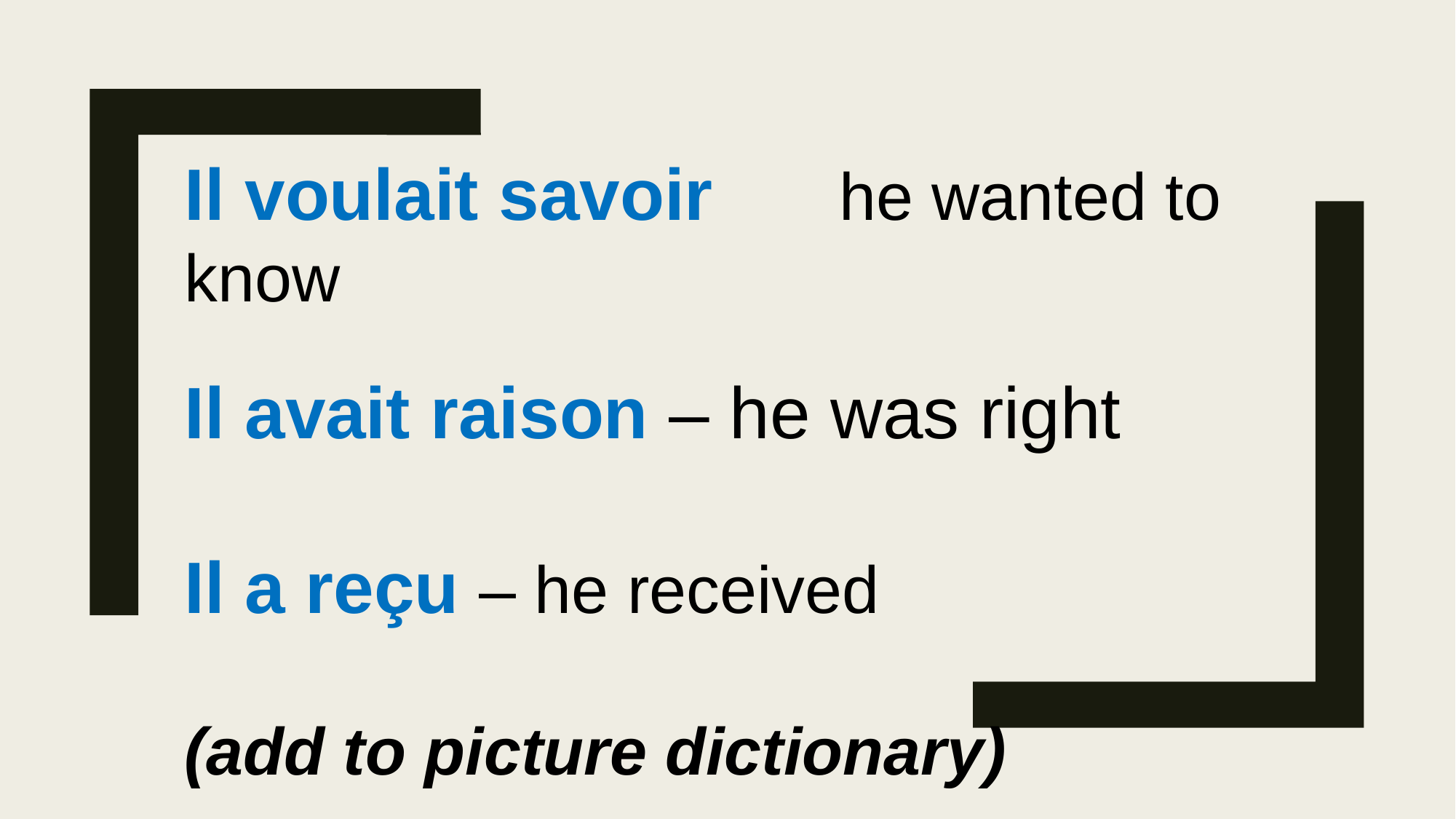

Il voulait savoir		he wanted to know

Il avait raison – he was right

Il a reçu – he received

(add to picture dictionary)